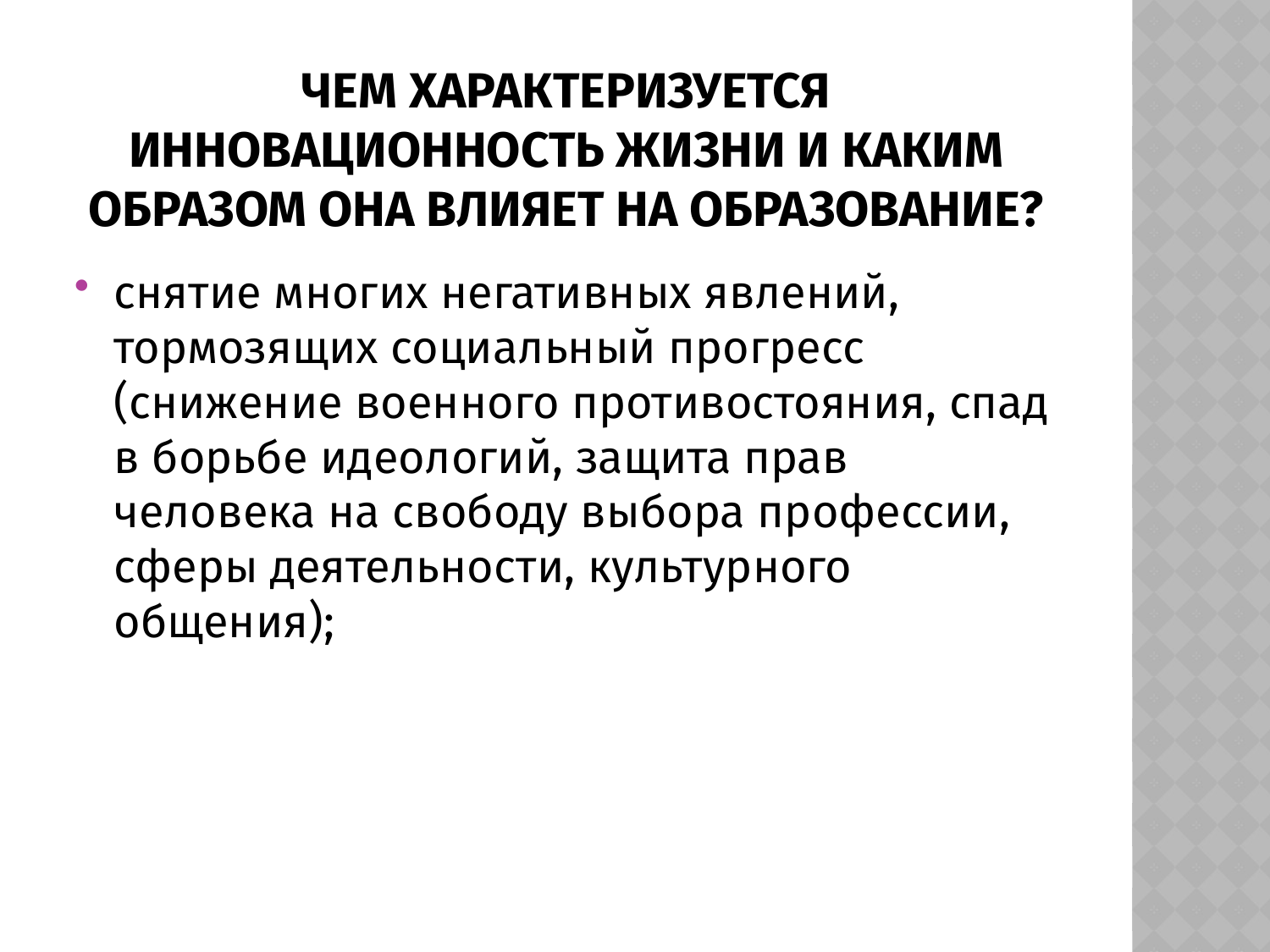

# Чем характеризуется инновационность жизни и каким образом она влияет на образование?
снятие многих негативных явлений, тормозящих социальный прогресс (снижение военного противостояния, спад в борьбе идеологий, защита прав человека на свободу выбора профессии, сферы деятельности, культурного общения);

16